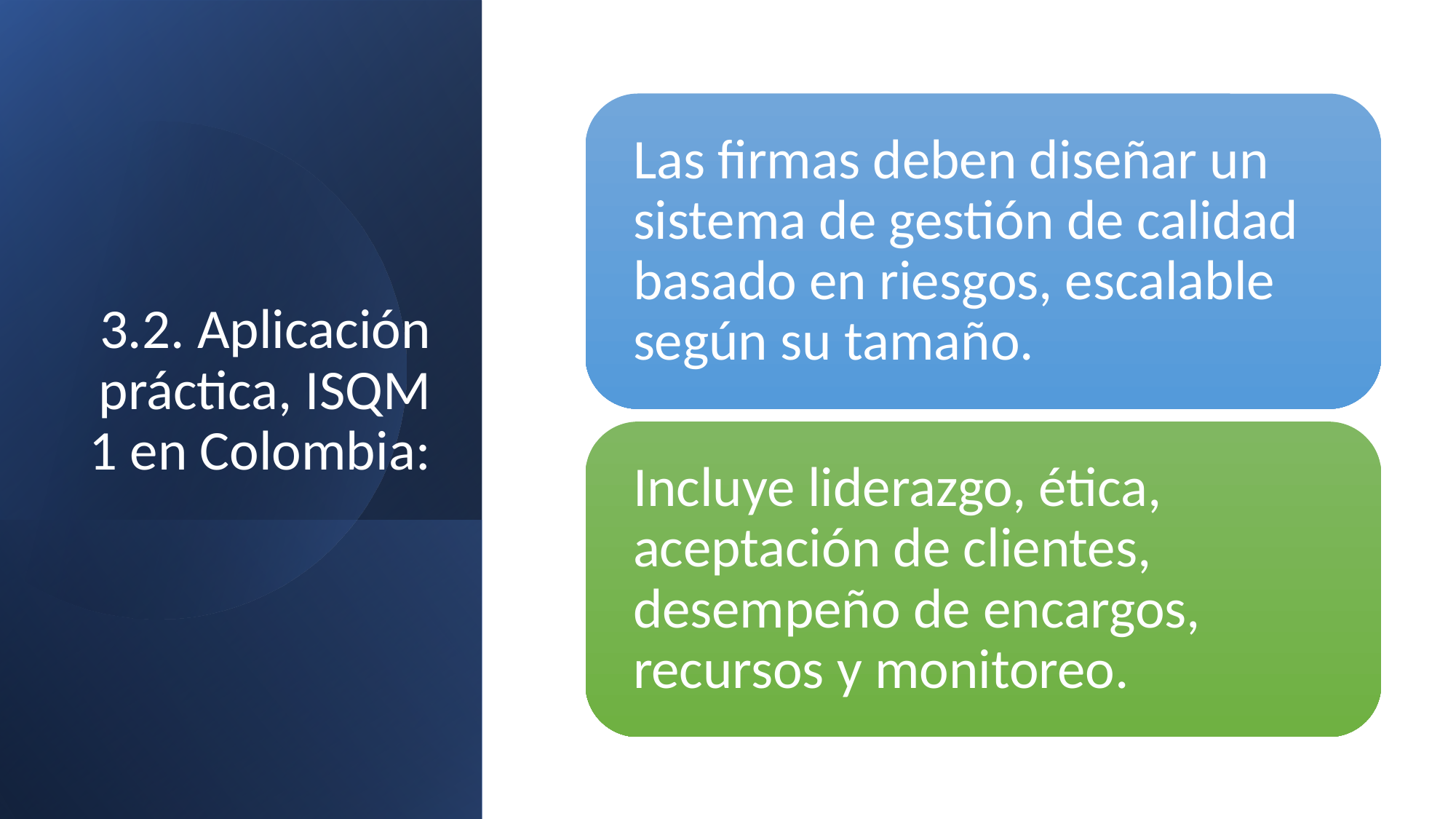

Las firmas deben diseñar un sistema de gestión de calidad basado en riesgos, escalable según su tamaño.
Incluye liderazgo, ética, aceptación de clientes, desempeño de encargos, recursos y monitoreo.

# 3.2. Aplicación práctica, ISQM 1 en Colombia: